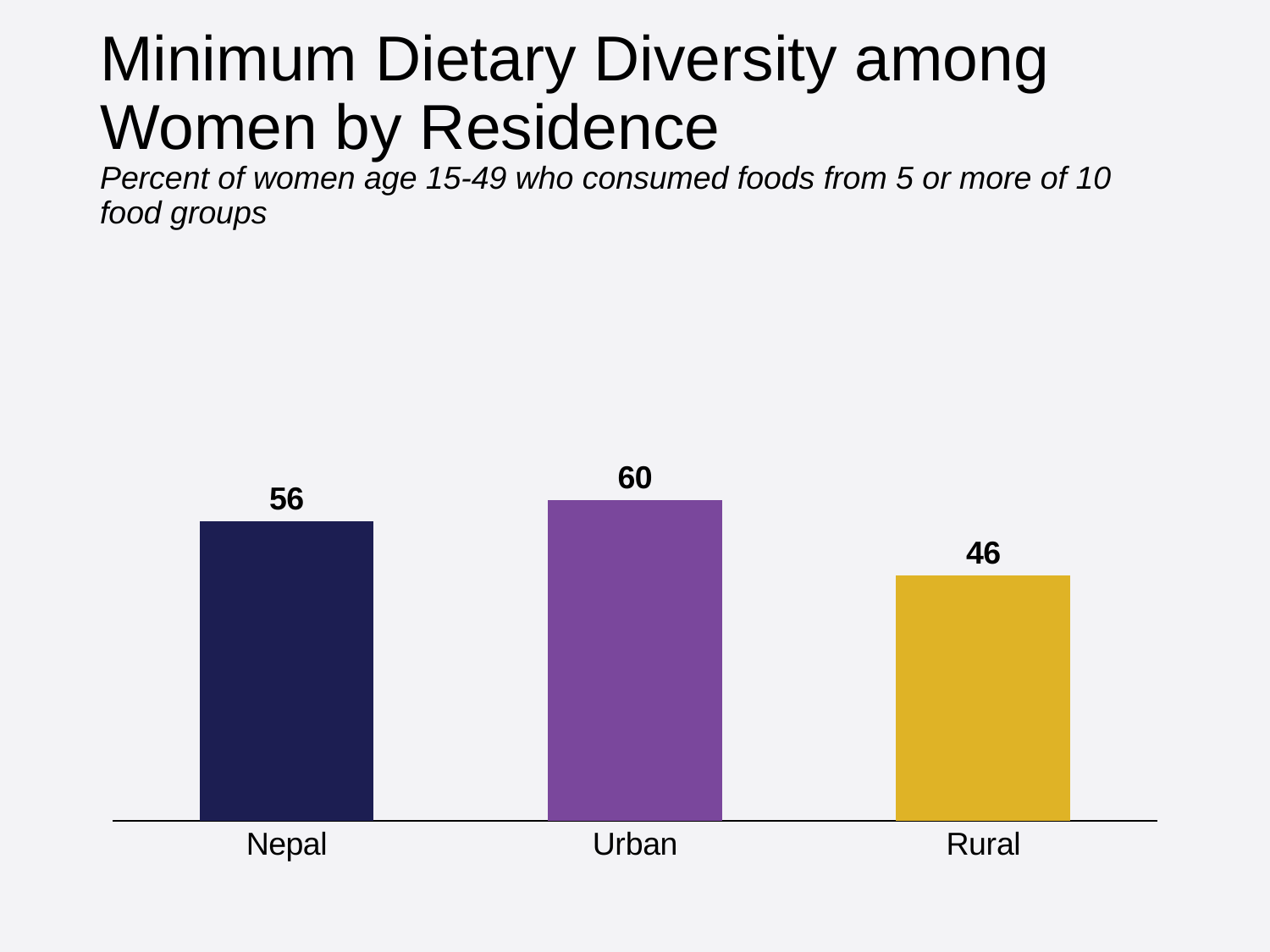

# Minimum Dietary Diversity among Women by Residence
Percent of women age 15-49 who consumed foods from 5 or more of 10 food groups

### Chart

| Category | Nepal |
|---|---|
| Nepal | 56.0 |
| Urban | 60.0 |
| Rural | 46.0 |